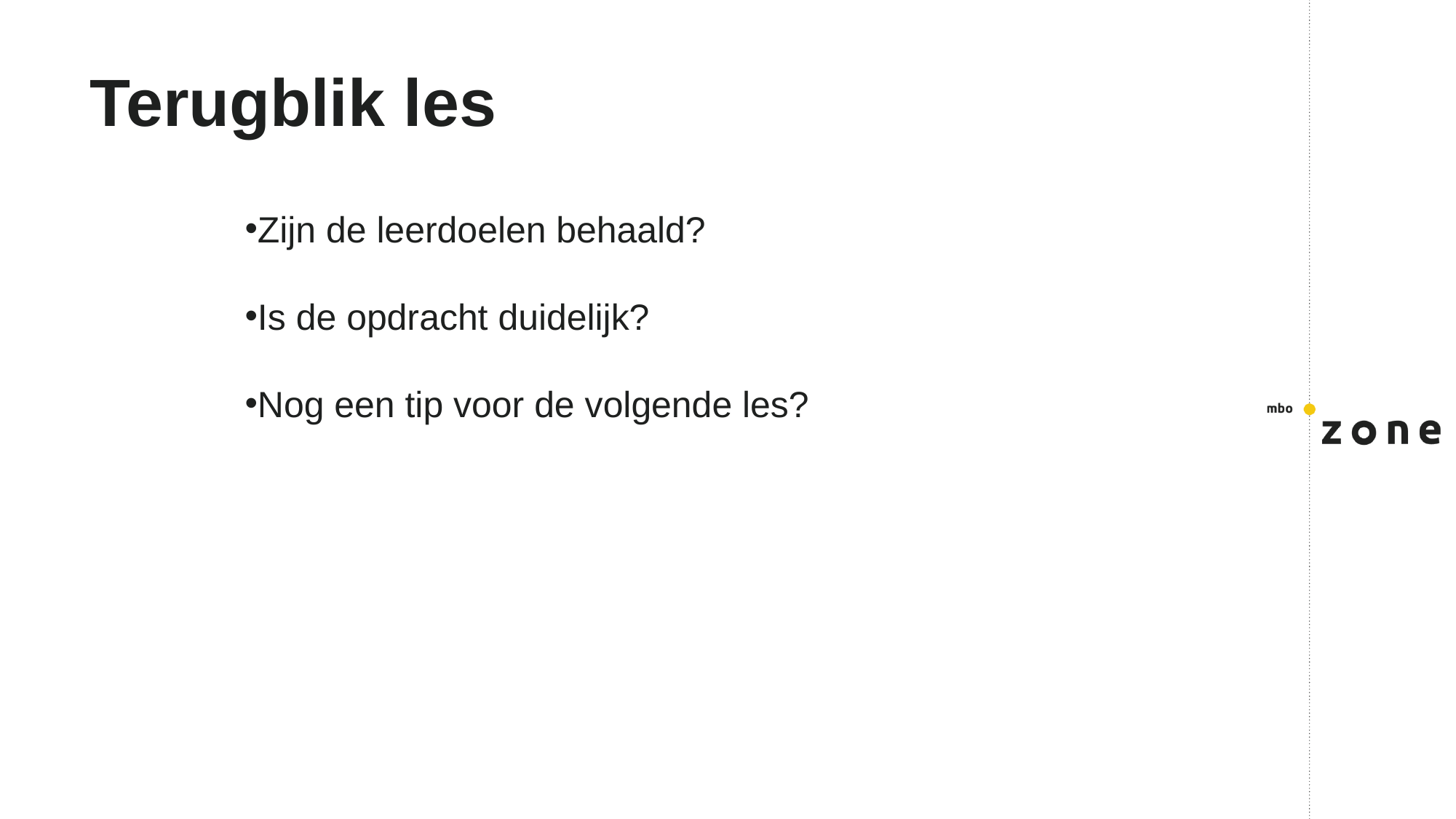

# Terugblik les
Zijn de leerdoelen behaald?

Is de opdracht duidelijk?

Nog een tip voor de volgende les?